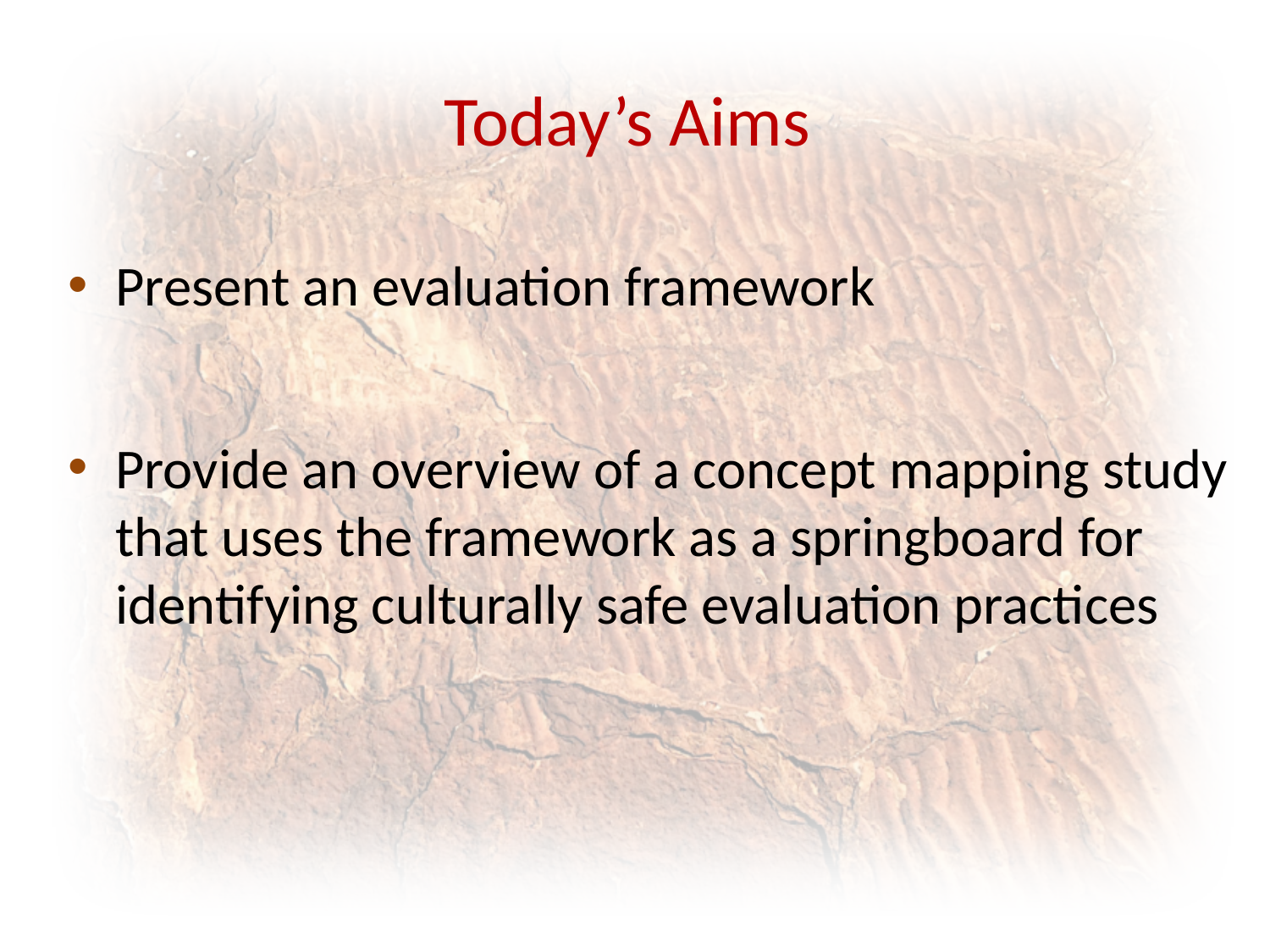

# Today’s Aims

Present an evaluation framework

Provide an overview of a concept mapping study that uses the framework as a springboard for identifying culturally safe evaluation practices